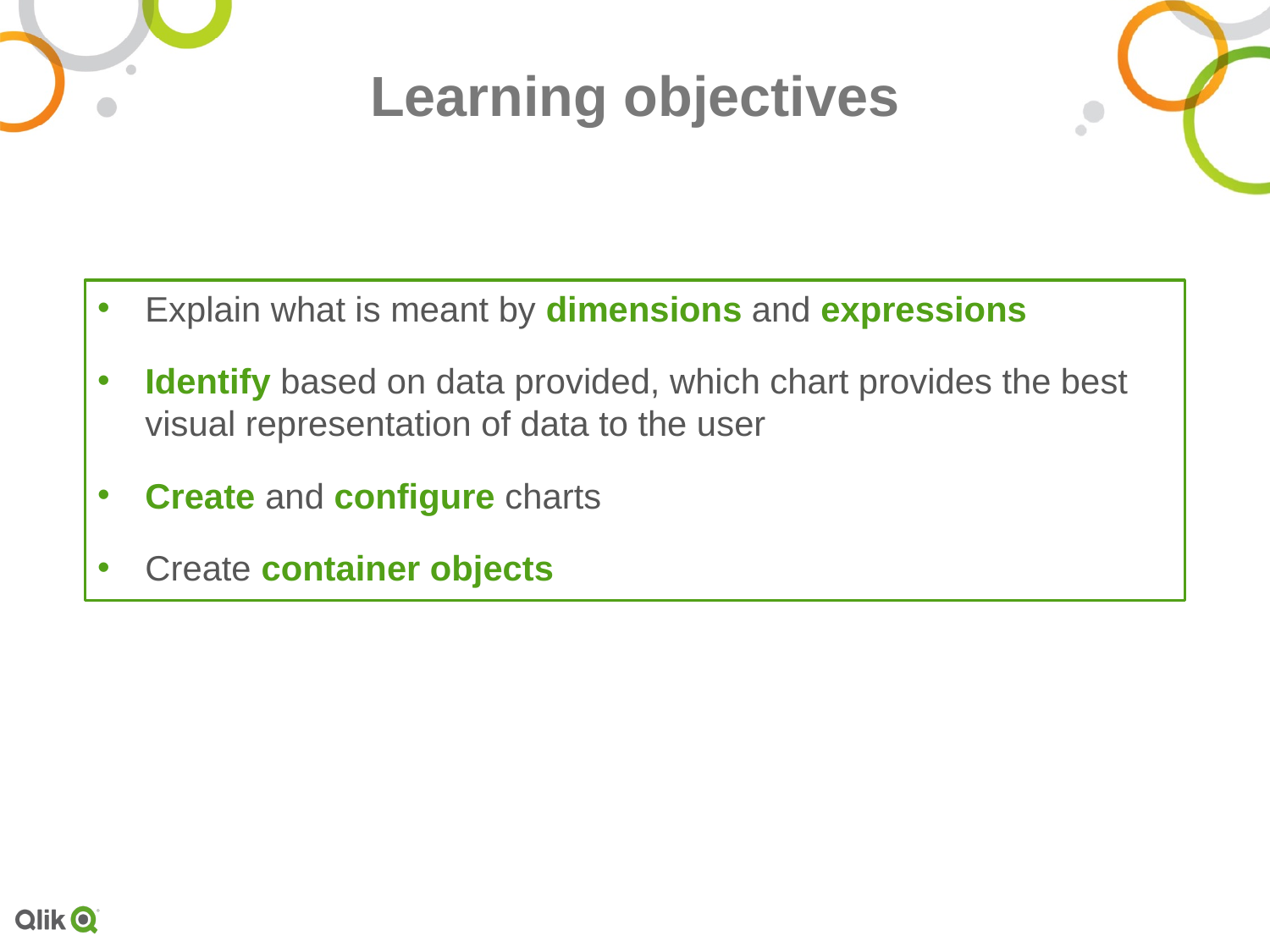

# Learning objectives
Explain what is meant by dimensions and expressions
Identify based on data provided, which chart provides the best visual representation of data to the user
Create and configure charts
Create container objects